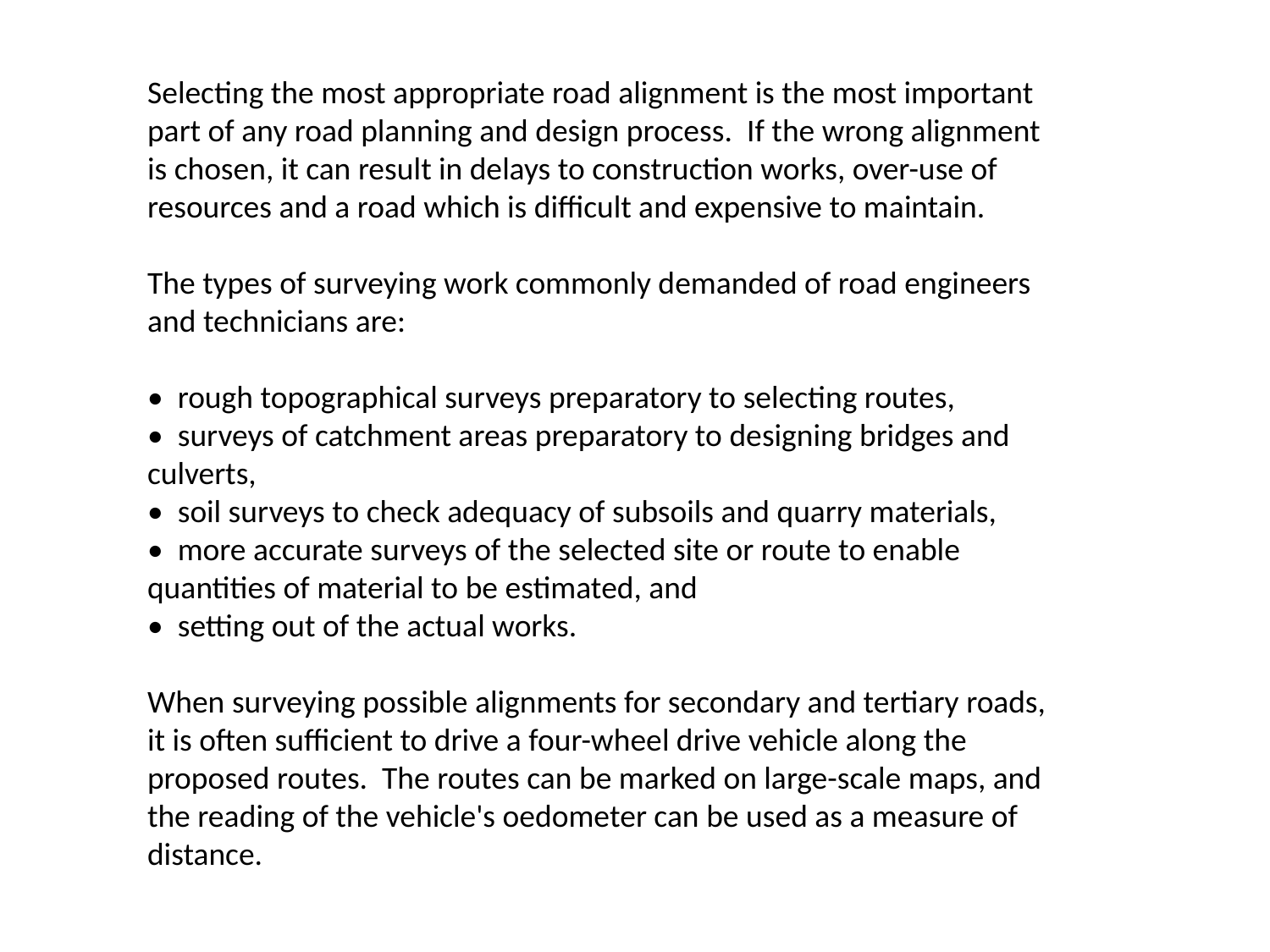

Selecting the most appropriate road alignment is the most important part of any road planning and design process.  If the wrong alignment is chosen, it can result in delays to construction works, over-use of resources and a road which is difficult and expensive to maintain.

The types of surveying work commonly demanded of road engineers and technicians are:

•  rough topographical surveys preparatory to selecting routes,
•  surveys of catchment areas preparatory to designing bridges and culverts,
•  soil surveys to check adequacy of subsoils and quarry materials,
•  more accurate surveys of the selected site or route to enable quantities of material to be estimated, and
•  setting out of the actual works.

When surveying possible alignments for secondary and tertiary roads, it is often sufficient to drive a four-wheel drive vehicle along the proposed routes.  The routes can be marked on large-scale maps, and the reading of the vehicle's oedometer can be used as a measure of distance.